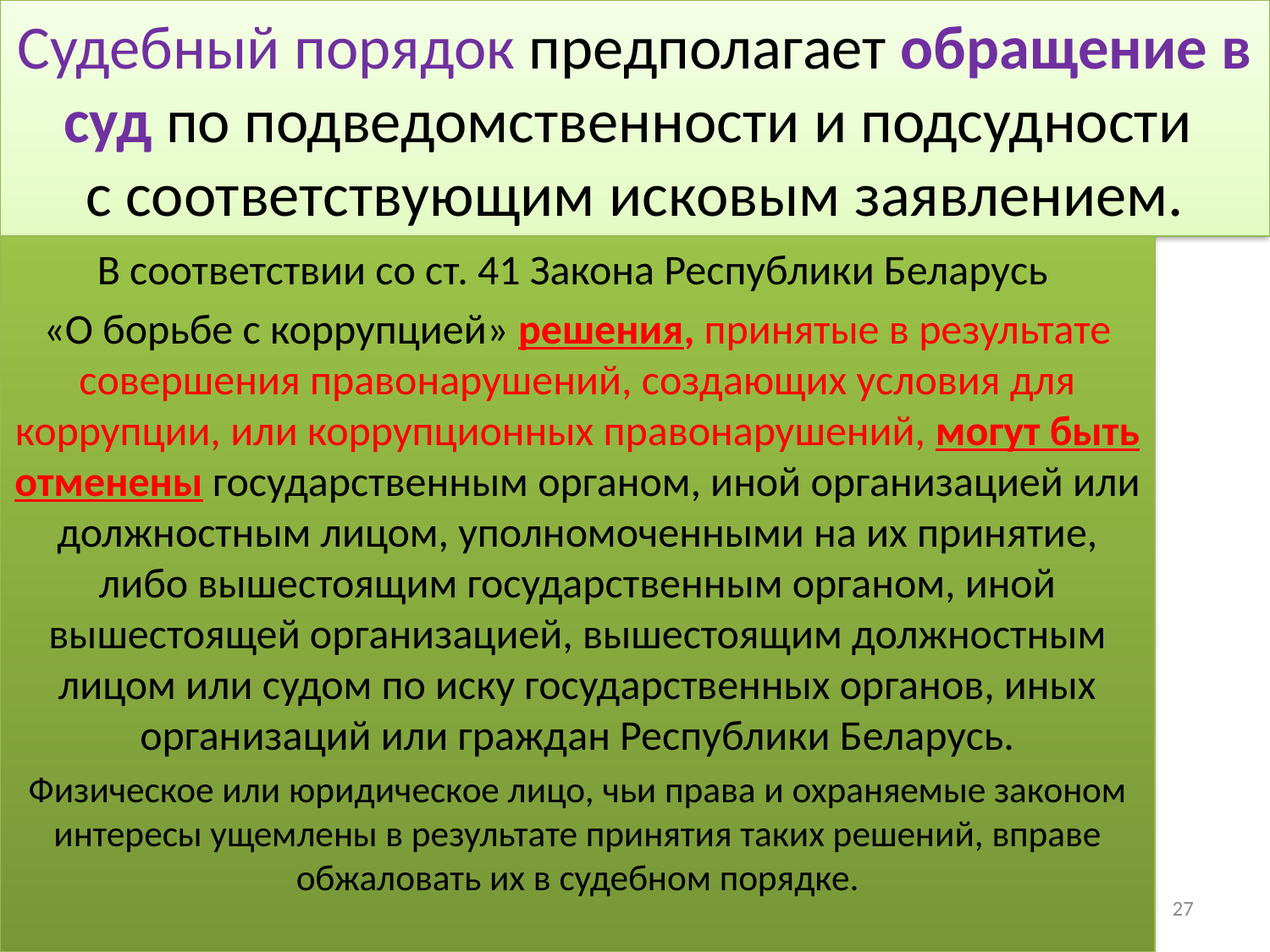

# Судебный порядок предполагает обращение в суд по подведомственности и подсудности с соответствующим исковым заявлением.
В соответствии со ст. 41 Закона Республики Беларусь
«О борьбе с коррупцией» решения, принятые в результате совершения правонарушений, создающих условия для коррупции, или коррупционных правонарушений, могут быть отменены государственным органом, иной организацией или должностным лицом, уполномоченными на их принятие, либо вышестоящим государственным органом, иной вышестоящей организацией, вышестоящим должностным лицом или судом по иску государственных органов, иных организаций или граждан Республики Беларусь.
Физическое или юридическое лицо, чьи права и охраняемые законом интересы ущемлены в результате принятия таких решений, вправе обжаловать их в судебном порядке.
27